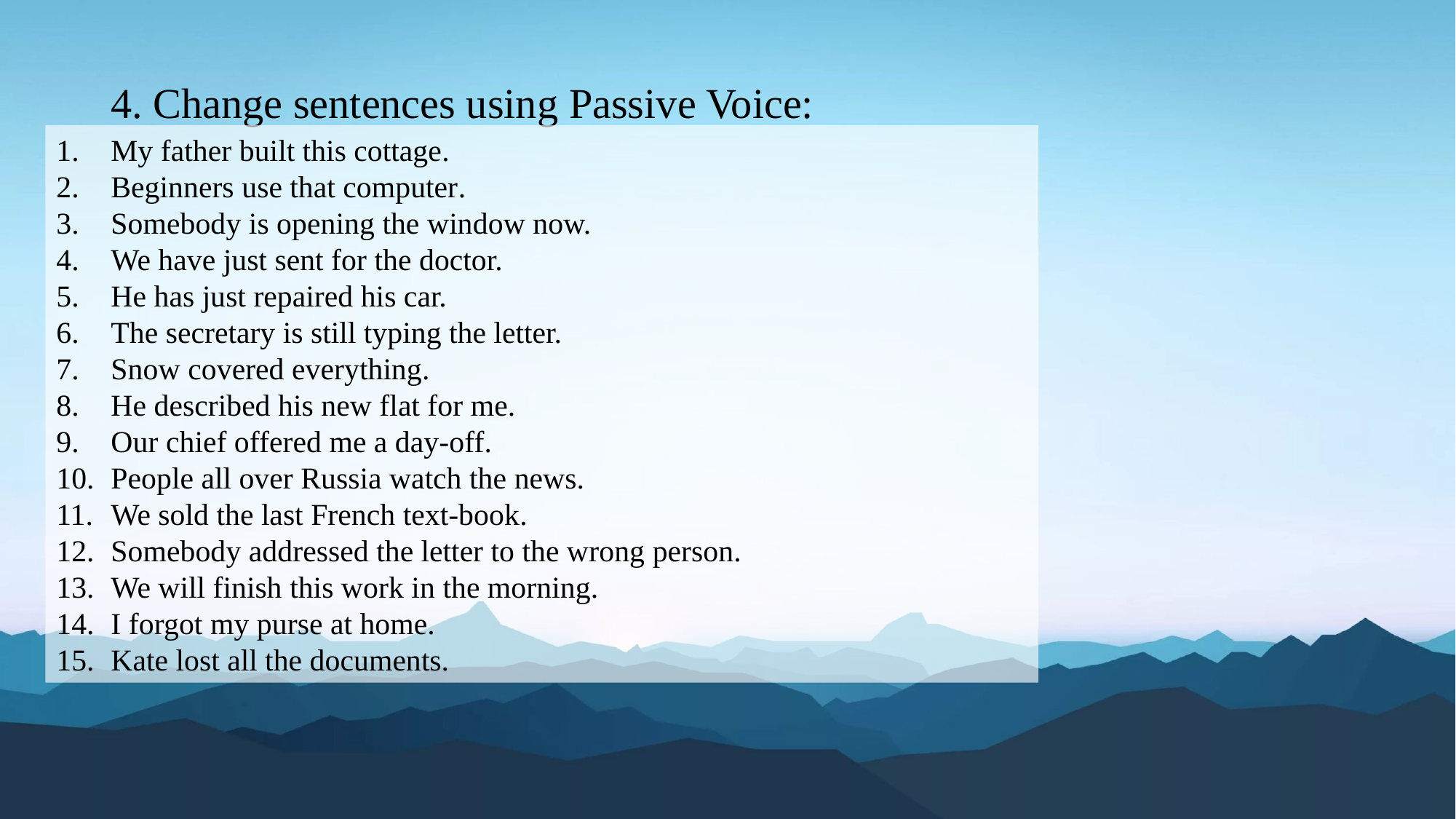

# 4. Change sentences using Passive Voice:
My father built this cottage.
Beginners use that computer.
Somebody is opening the window now.
We have just sent for the doctor.
He has just repaired his car.
The secretary is still typing the letter.
Snow covered everything.
He described his new flat for me.
Our chief offered me a day-off.
People all over Russia watch the news.
We sold the last French text-book.
Somebody addressed the letter to the wrong person.
We will finish this work in the morning.
I forgot my purse at home.
Kate lost all the documents.